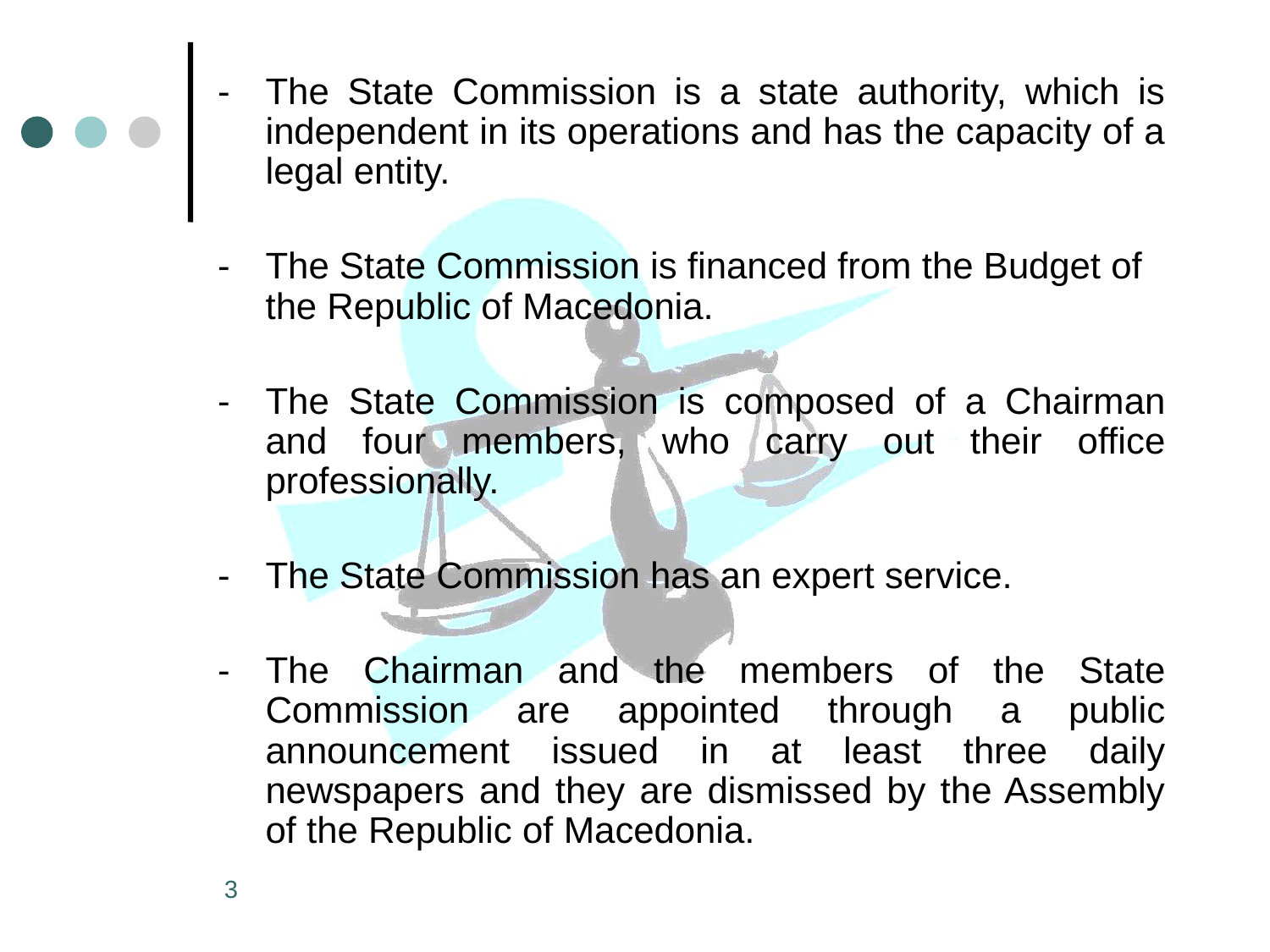

#
-	The State Commission is a state authority, which is independent in its operations and has the capacity of a legal entity.

-	The State Commission is financed from the Budget of the Republic of Macedonia.

-	The State Commission is composed of a Chairman and four members, who carry out their office professionally.

-	The State Commission has an expert service.

-	The Chairman and the members of the State Commission are appointed through a public announcement issued in at least three daily newspapers and they are dismissed by the Assembly of the Republic of Macedonia.
3